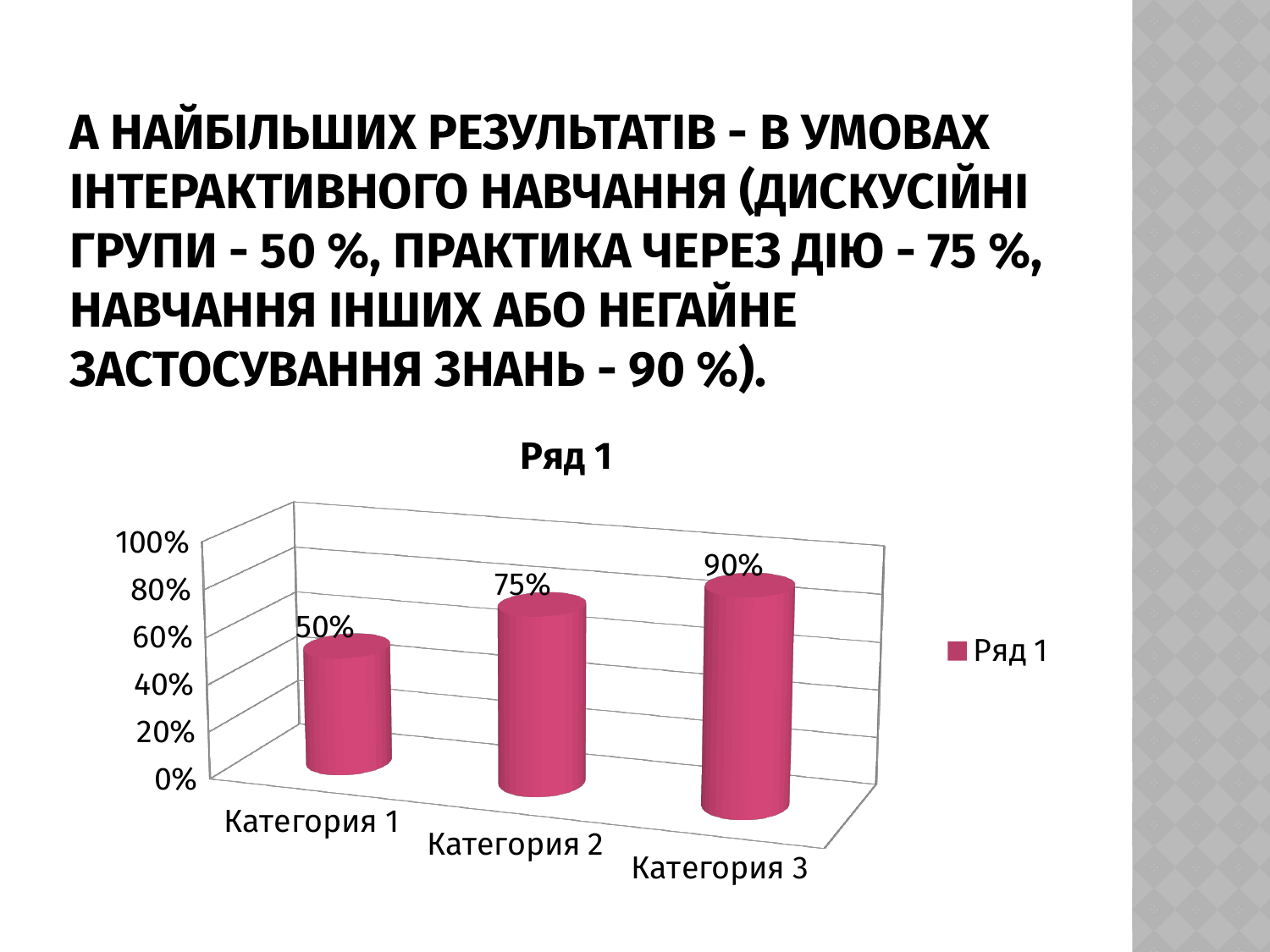

# а найбільших результатів - в умовах інтерактивного навчання (дискусійні групи - 50 %, практика через дію - 75 %, навчання інших або негайне застосування знань - 90 %).

[unsupported chart]